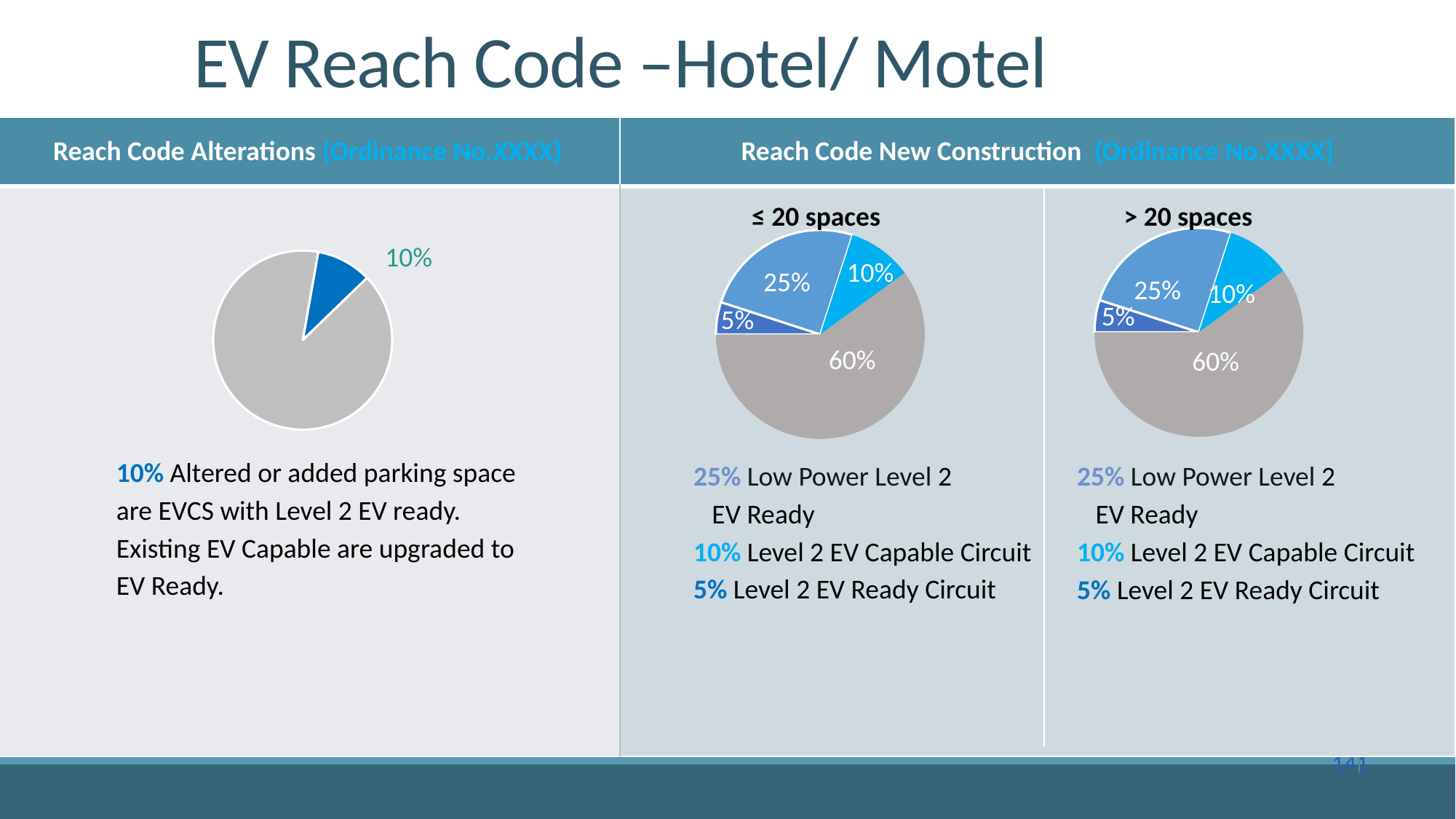

# EV Reach Code –Hotel/ Motel
| Reach Code Alterations (Ordinance No.XXXX) | Reach Code New Construction (Ordinance No.XXXX) |
| --- | --- |
|  |  |
≤ 20 spaces

> 20 spaces

### Chart

| Category |  |
|---|---|

### Chart

| Category |  |
|---|---|
10%

### Chart

| Category |  |
|---|---|
10%
25%
25%
10%
5%
5%
60%
60%
10% Altered or added parking space are EVCS with Level 2 EV ready.
Existing EV Capable are upgraded to EV Ready.
25% Low Power Level 2
   EV Ready
10% Level 2 EV Capable Circuit
5% Level 2 EV Ready Circuit

25% Low Power Level 2
   EV Ready
10% Level 2 EV Capable Circuit
5% Level 2 EV Ready Circuit